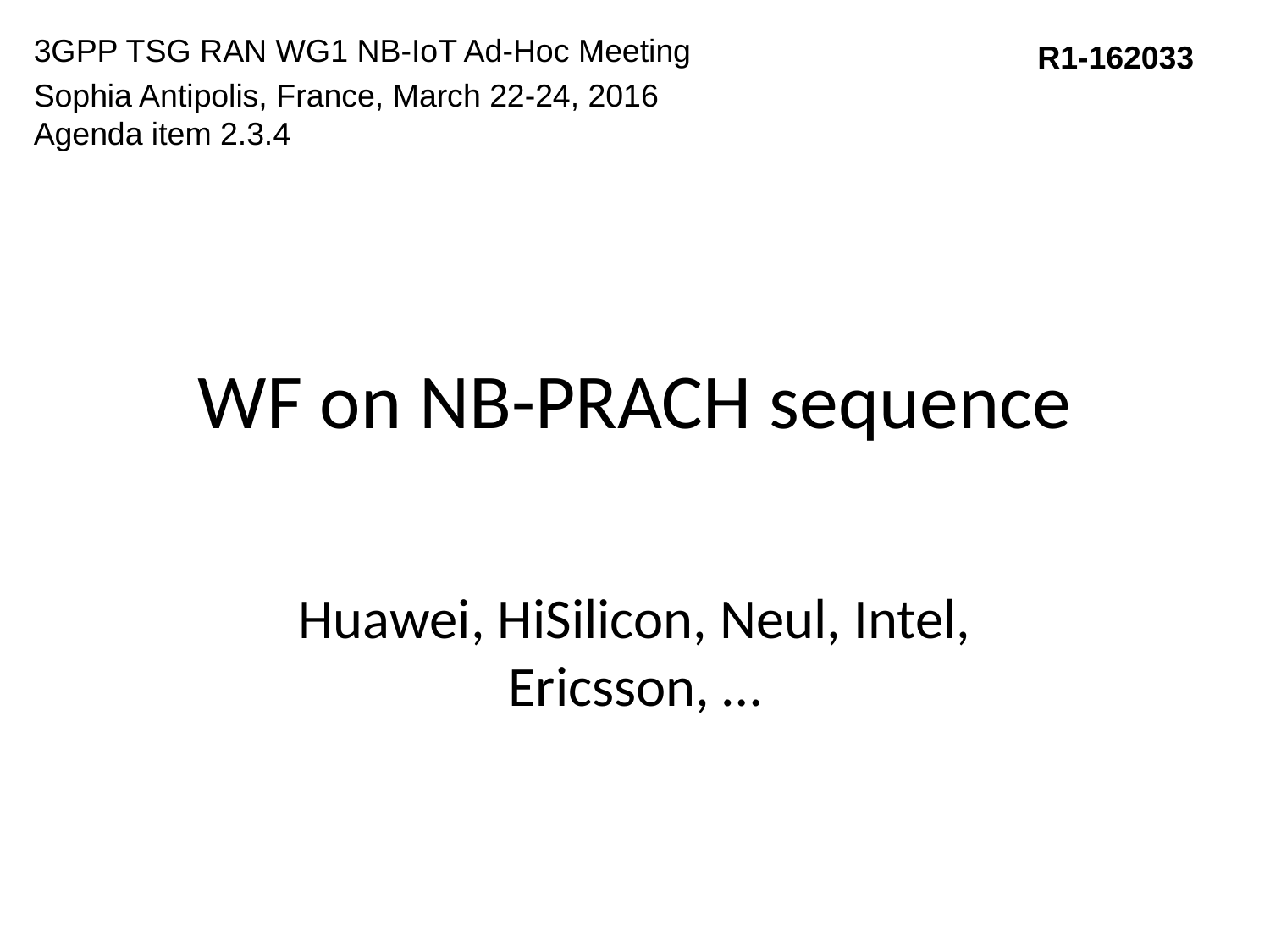

3GPP TSG RAN WG1 NB-IoT Ad-Hoc Meeting
Sophia Antipolis, France, March 22-24, 2016
Agenda item 2.3.4
R1-162033
# WF on NB-PRACH sequence
Huawei, HiSilicon, Neul, Intel, Ericsson, …